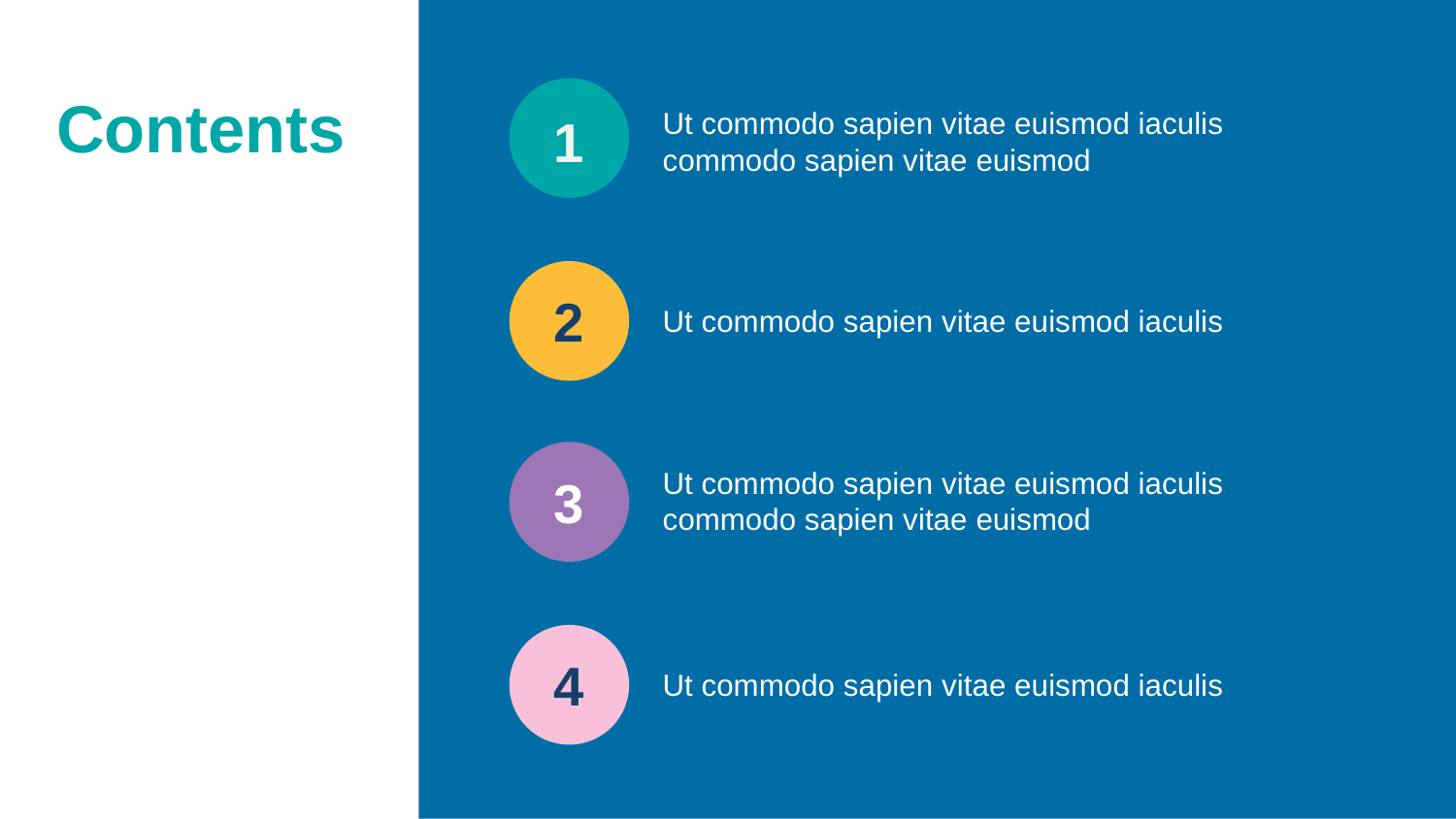

Contents

1
Ut commodo sapien vitae euismod iaculis commodo sapien vitae euismod

2
Ut commodo sapien vitae euismod iaculis

3
Ut commodo sapien vitae euismod iaculis commodo sapien vitae euismod

4
Ut commodo sapien vitae euismod iaculis